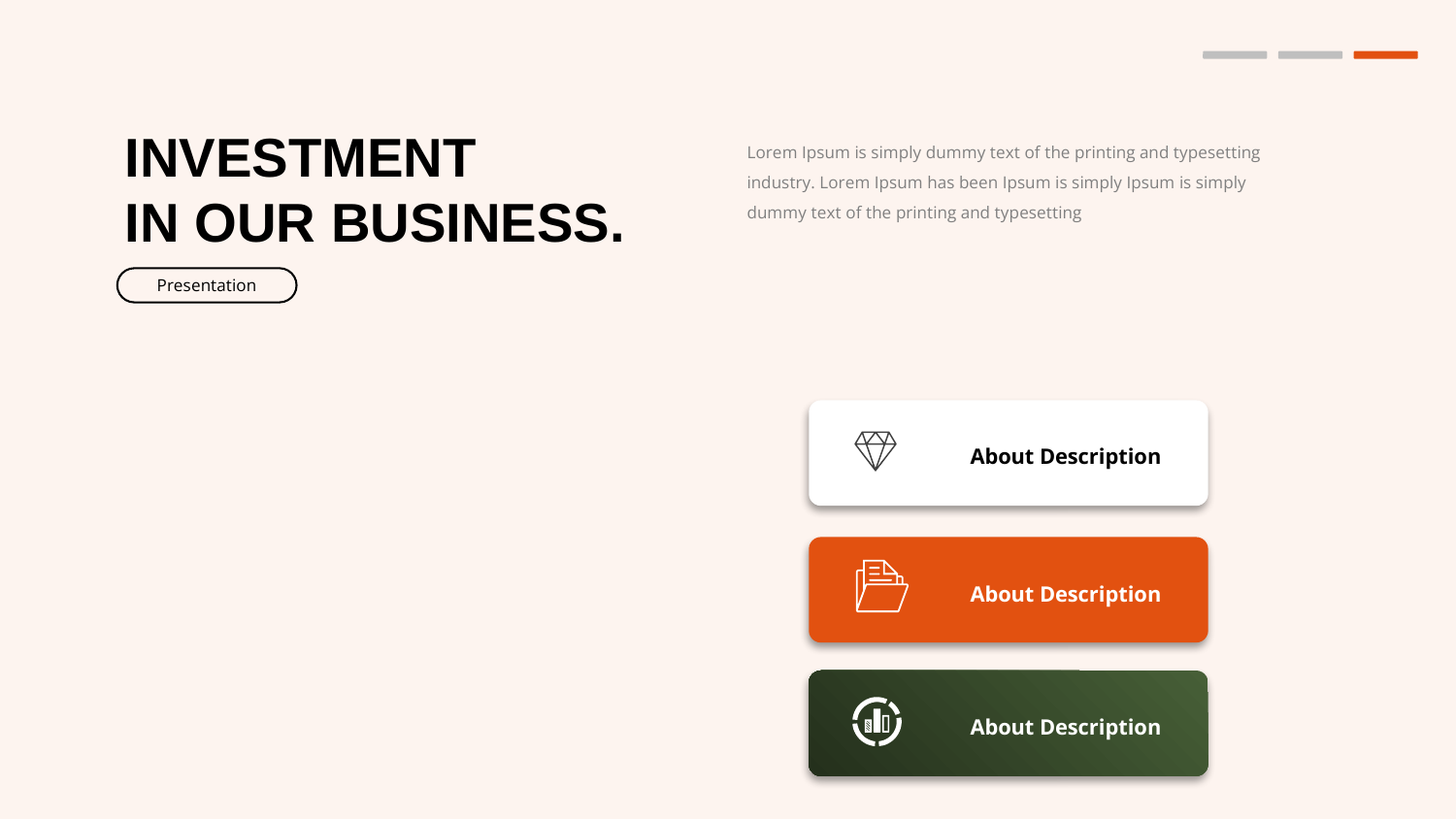

INVESTMENT
IN OUR BUSINESS.
Lorem Ipsum is simply dummy text of the printing and typesetting industry. Lorem Ipsum has been Ipsum is simply Ipsum is simply dummy text of the printing and typesetting
Presentation

About Description

About Description

About Description